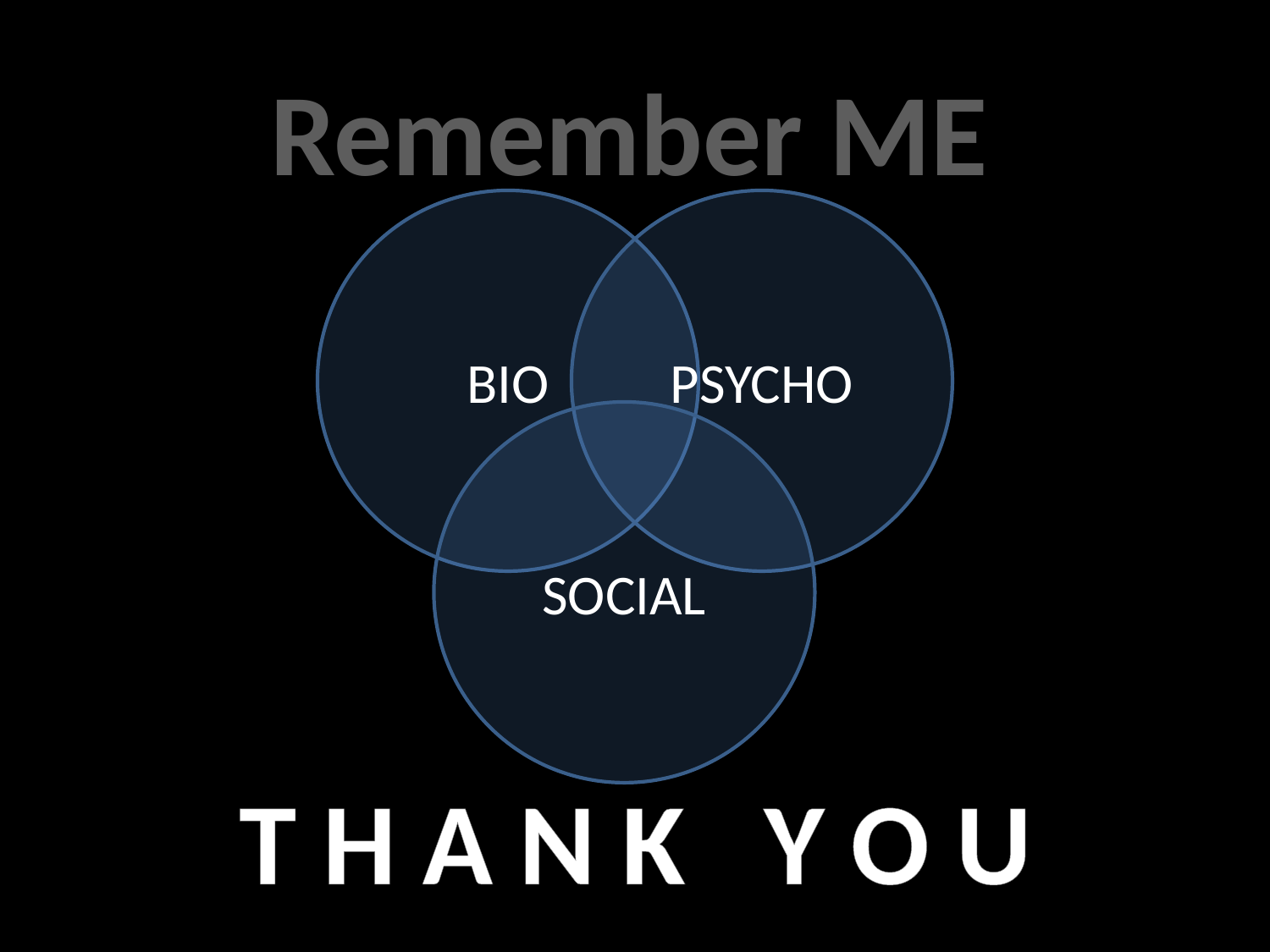

Remember ME
BIO
PSYCHO
SOCIAL
T H A N K   Y O U